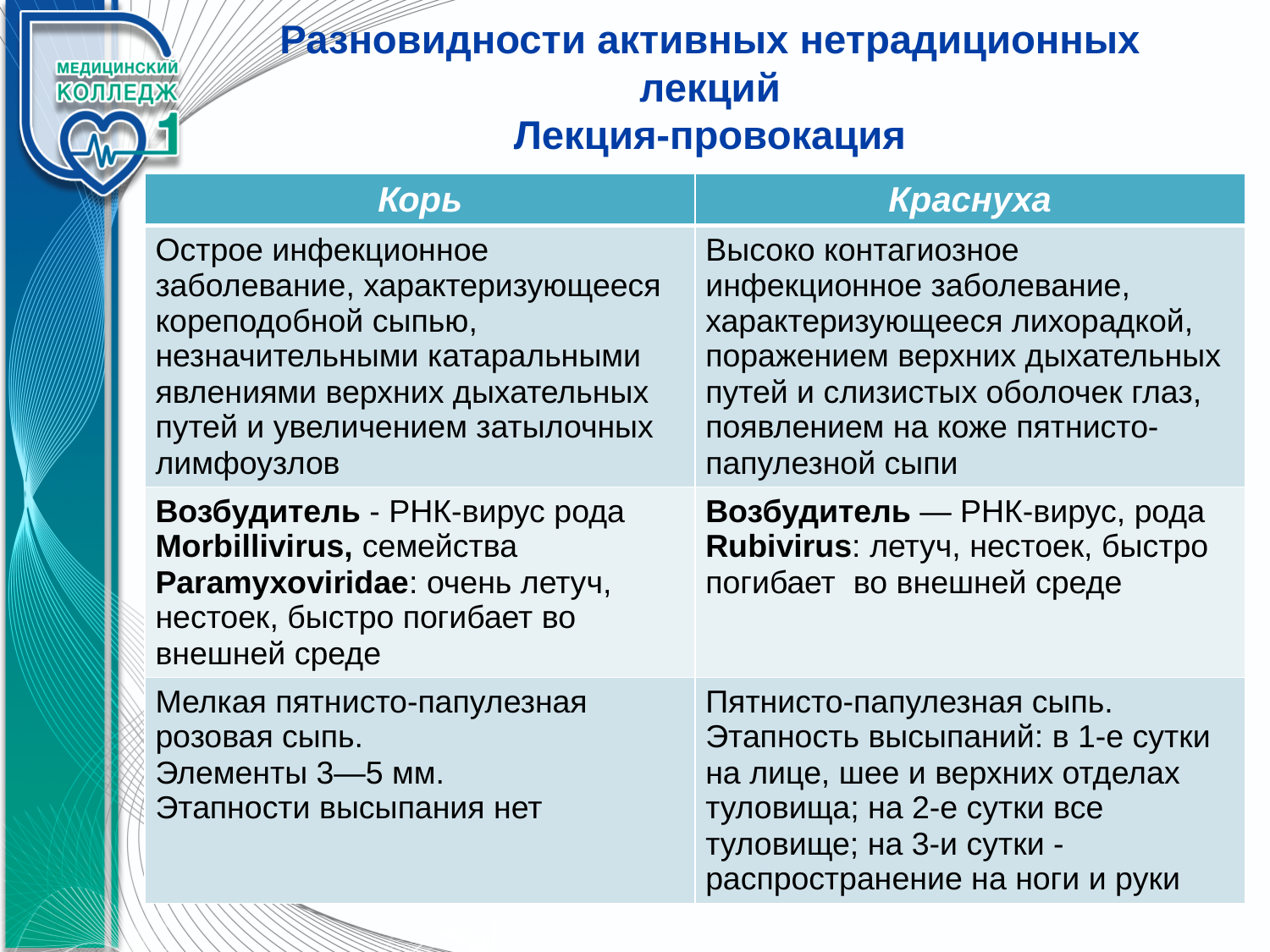

# Разновидности активных нетрадиционных лекций Лекция-провокация
| Корь | Краснуха |
| --- | --- |
| Острое инфекционное заболевание, характеризующееся кореподобной сыпью, незначительными катаральными явлениями верхних дыхательных путей и увеличением затылочных лимфоузлов | Высоко контагиозное инфекционное заболевание, характеризующееся лихорадкой, поражением верхних дыхательных путей и слизистых оболочек глаз, появлением на коже пятнисто-папулезной сыпи |
| Возбудитель - РНК-вирус рода Morbillivirus, семейства Paramyxoviridae: очень летуч, нестоек, быстро погибает во внешней среде | Возбудитель — РНК-вирус, рода Rubivirus: летуч, нестоек, быстро погибает во внешней среде |
| Мелкая пятнисто-папулезная розовая сыпь. Элементы 3—5 мм. Этапности высыпания нет | Пятнисто-папулезная сыпь. Этапность высыпаний: в 1-е сутки на лице, шее и верхних отделах туловища; на 2-е сутки все туловище; на 3-и сутки - распространение на ноги и руки |